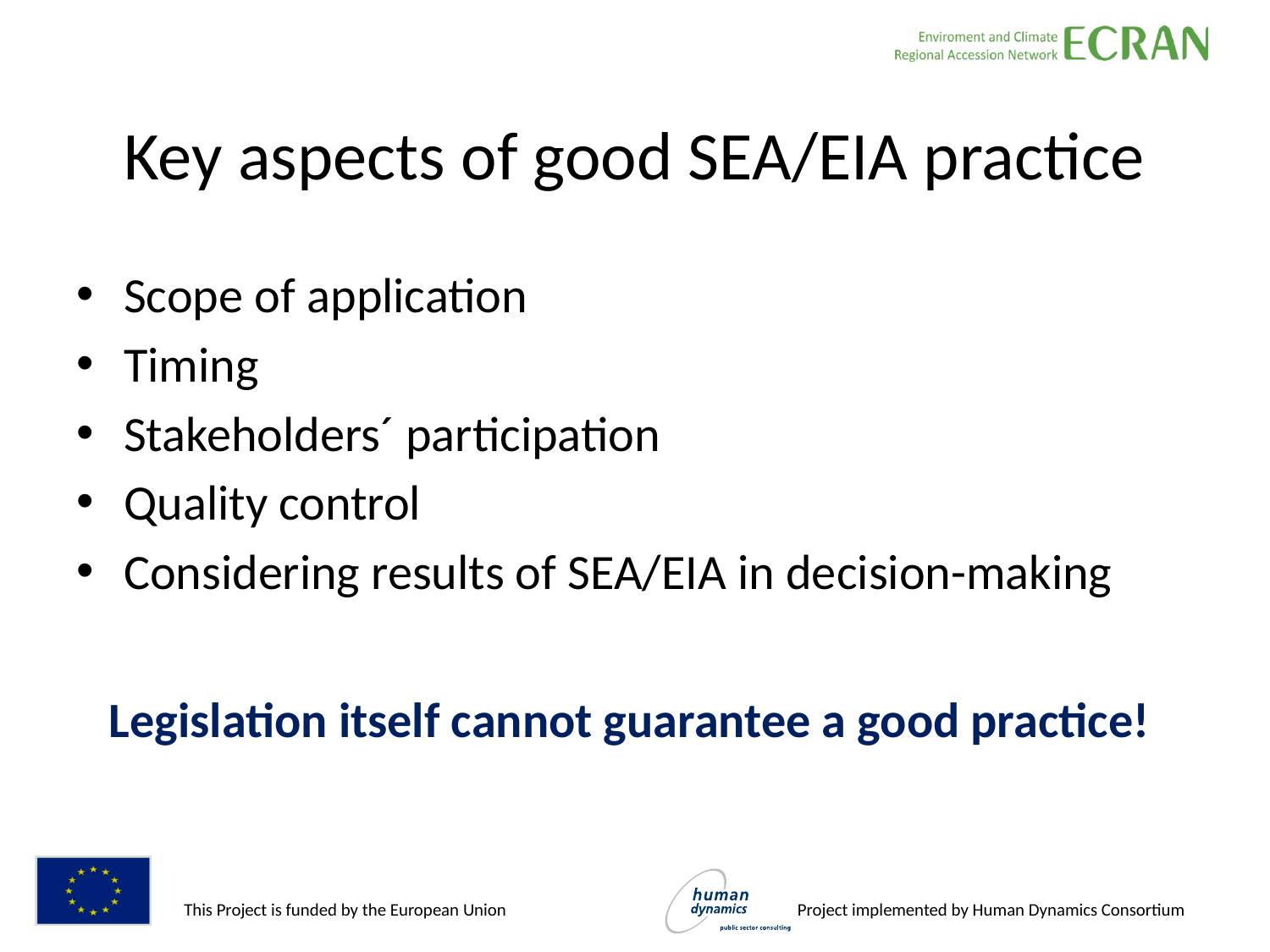

# Key aspects of good SEA/EIA practice
Scope of application
Timing
Stakeholders´ participation
Quality control
Considering results of SEA/EIA in decision-making

Legislation itself cannot guarantee a good practice!